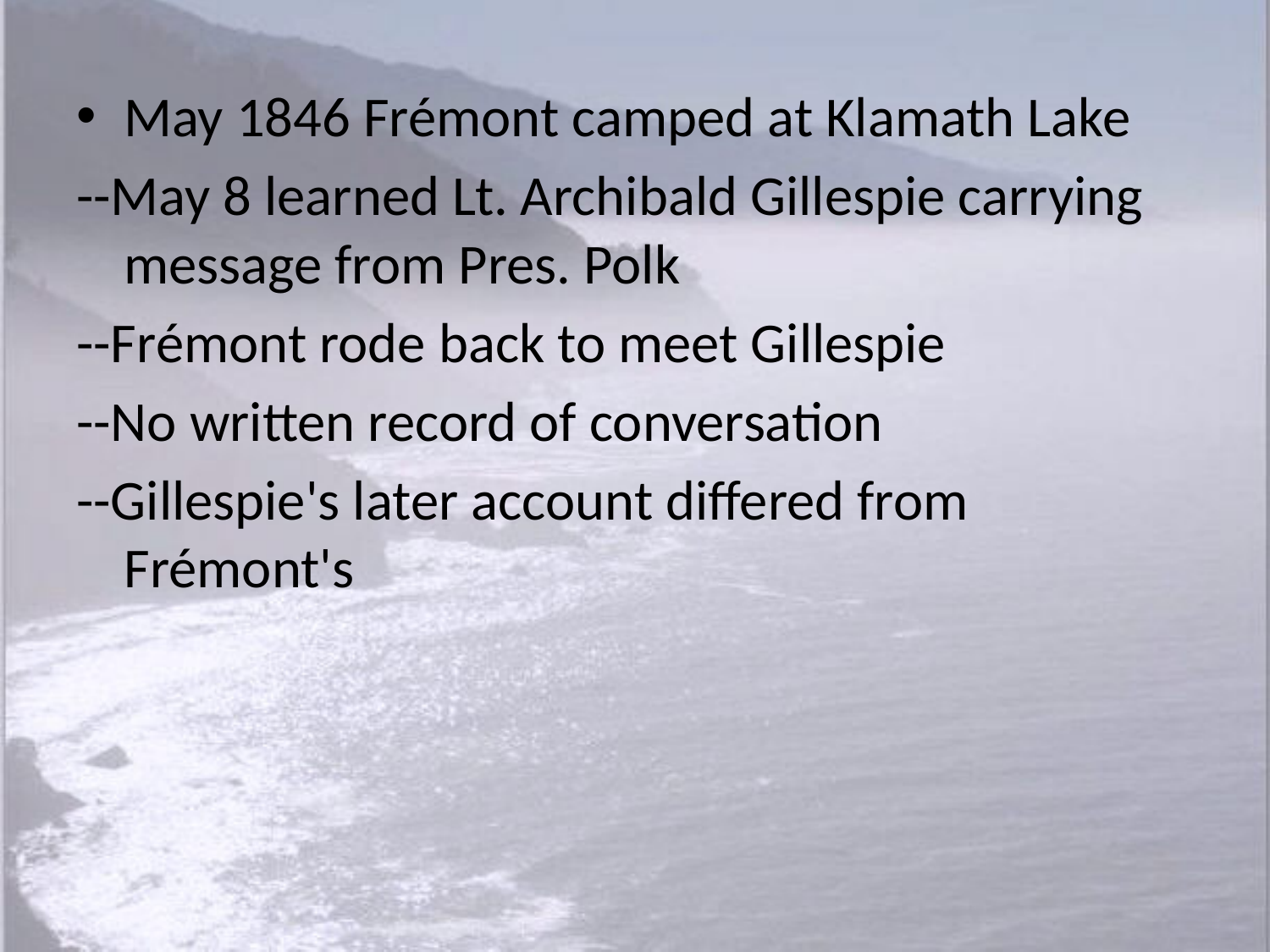

May 1846 Frémont camped at Klamath Lake
--May 8 learned Lt. Archibald Gillespie carrying message from Pres. Polk
--Frémont rode back to meet Gillespie
--No written record of conversation
--Gillespie's later account differed from Frémont's